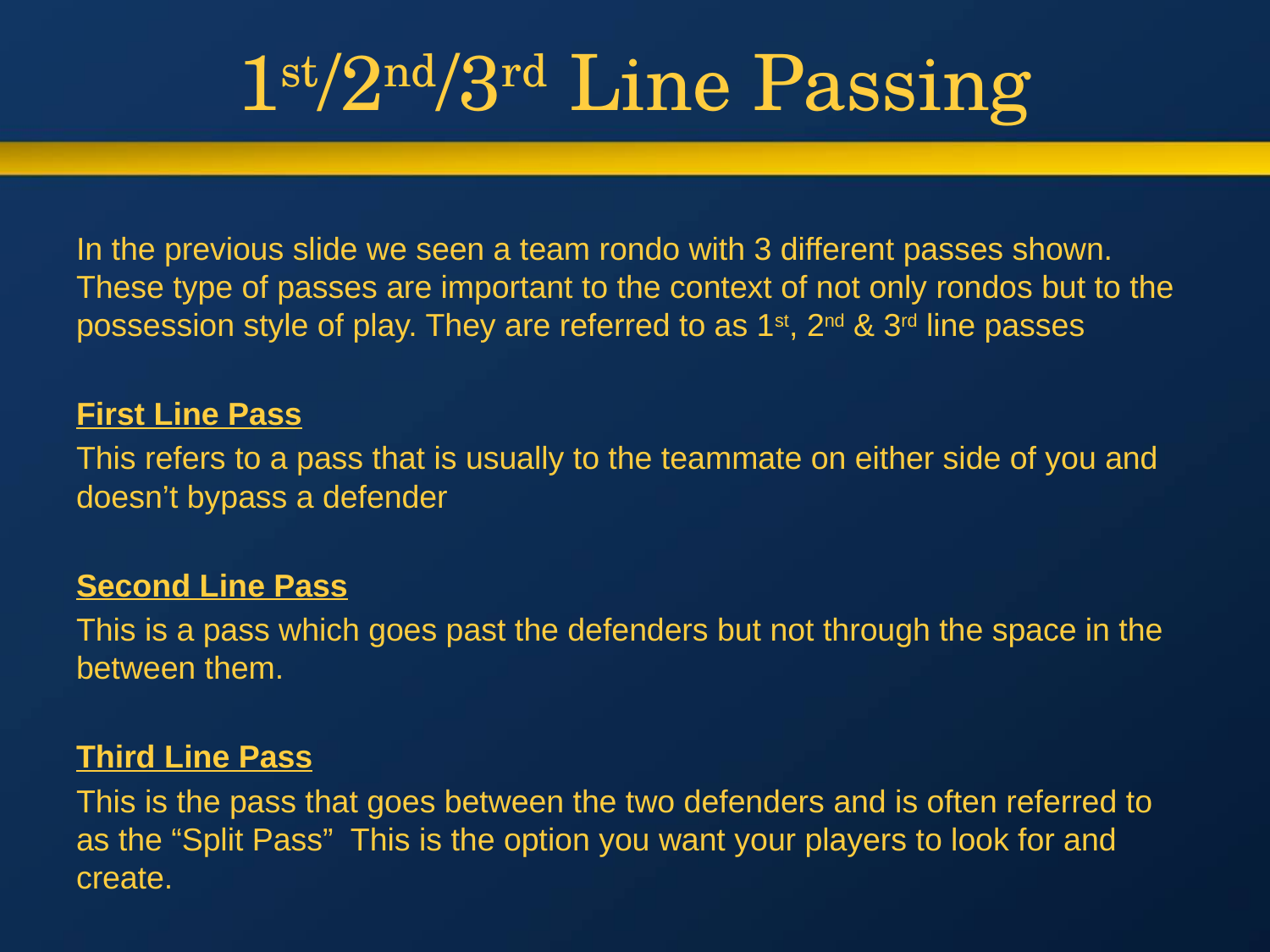

# 1st/2nd/3rd Line Passing
In the previous slide we seen a team rondo with 3 different passes shown. These type of passes are important to the context of not only rondos but to the possession style of play. They are referred to as 1st, 2nd & 3rd line passes

First Line Pass
This refers to a pass that is usually to the teammate on either side of you and doesn’t bypass a defender

Second Line Pass
This is a pass which goes past the defenders but not through the space in the between them.

Third Line Pass
This is the pass that goes between the two defenders and is often referred to as the “Split Pass”  This is the option you want your players to look for and create.